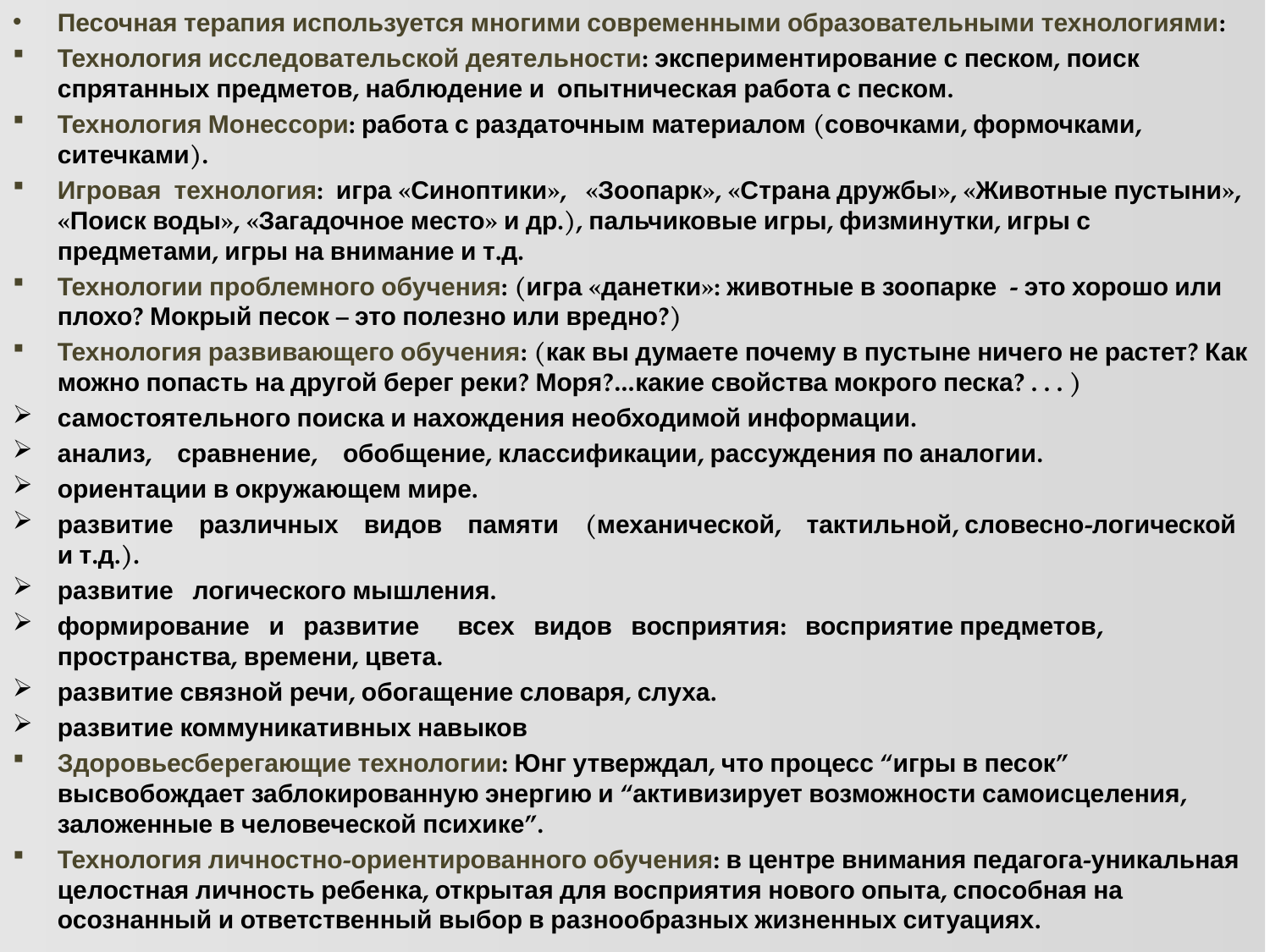

Песочная терапия используется многими современными образовательными технологиями:
Технология исследовательской деятельности: экспериментирование с песком, поиск спрятанных предметов, наблюдение и  опытническая работа с песком.
Технология Монессори: работа с раздаточным материалом (совочками, формочками, ситечками).
Игровая  технология:  игра «Синоптики»,   «Зоопарк», «Страна дружбы», «Животные пустыни», «Поиск воды», «Загадочное место» и др.), пальчиковые игры, физминутки, игры с предметами, игры на внимание и т.д.
Технологии проблемного обучения: (игра «данетки»: животные в зоопарке  - это хорошо или плохо? Мокрый песок – это полезно или вредно?)
Технология развивающего обучения: (как вы думаете почему в пустыне ничего не растет? Как можно попасть на другой берег реки? Моря?…какие свойства мокрого песка? . . . )
самостоятельного поиска и нахождения необходимой информации.
анализ,    сравнение,    обобщение, классификации, рассуждения по аналогии.
ориентации в окружающем мире.
развитие    различных    видов    памяти    (механической,    тактильной, словесно-логической и т.д.).
развитие   логического мышления.
формирование   и   развитие      всех   видов   восприятия:   восприятие предметов, пространства, времени, цвета.
развитие связной речи, обогащение словаря, слуха.
развитие коммуникативных навыков
Здоровьесберегающие технологии: Юнг утверждал, что процесс “игры в песок” высвобождает заблокированную энергию и “активизирует возможности самоисцеления, заложенные в человеческой психике”.
Технология личностно-ориентированного обучения: в центре внимания педагога-уникальная целостная личность ребенка, открытая для восприятия нового опыта, способная на осознанный и ответственный выбор в разнообразных жизненных ситуациях.